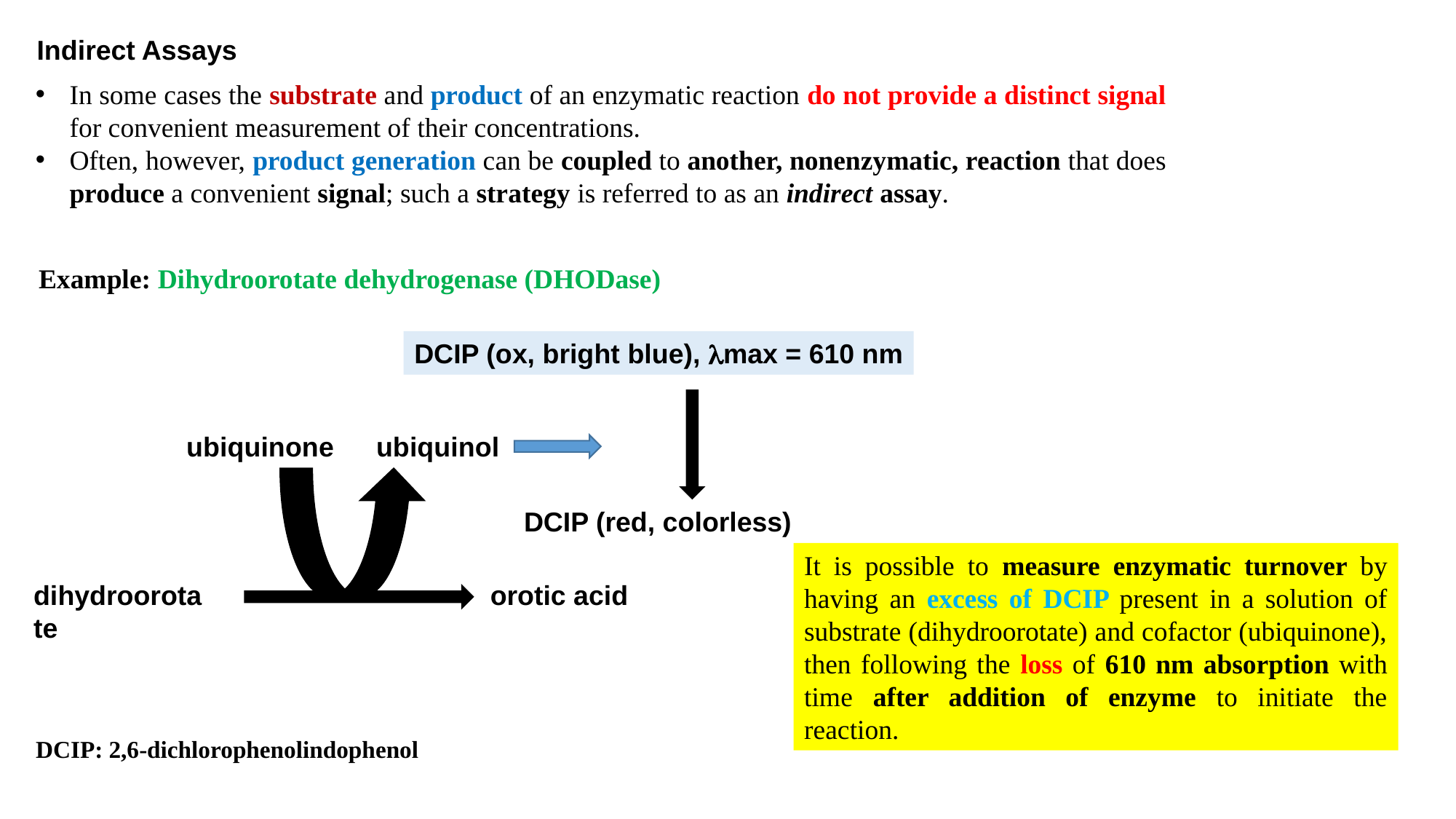

Indirect Assays
In some cases the substrate and product of an enzymatic reaction do not provide a distinct signal for convenient measurement of their concentrations.
Often, however, product generation can be coupled to another, nonenzymatic, reaction that does produce a convenient signal; such a strategy is referred to as an indirect assay.
Example: Dihydroorotate dehydrogenase (DHODase)
DCIP (ox, bright blue), λmax = 610 nm

ubiquinone
ubiquinol
orotic acid
dihydroorotate

DCIP (red, colorless)
It is possible to measure enzymatic turnover by having an excess of DCIP present in a solution of substrate (dihydroorotate) and cofactor (ubiquinone), then following the loss of 610 nm absorption with time after addition of enzyme to initiate the reaction.
DCIP: 2,6-dichlorophenolindophenol